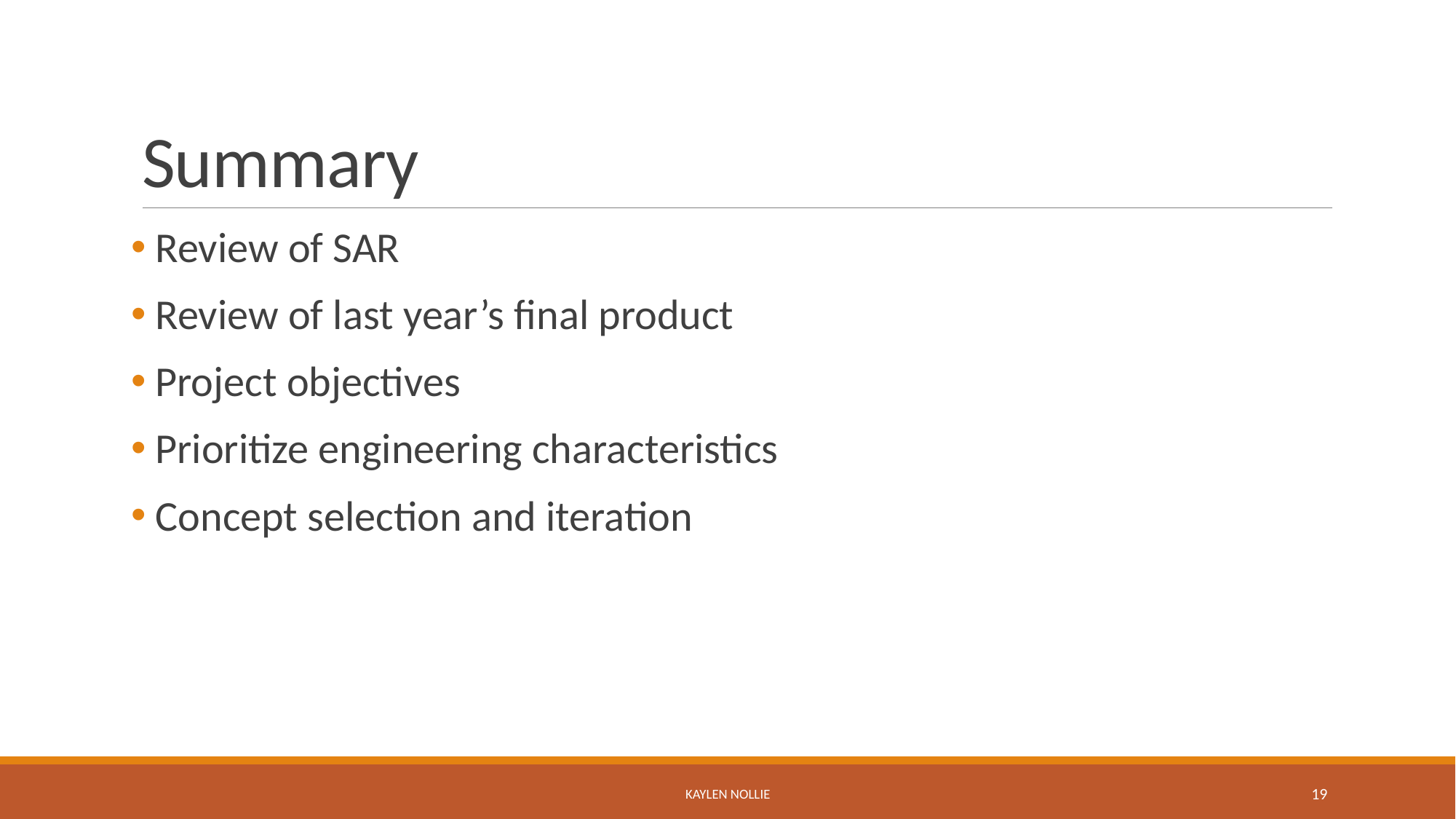

# Summary
 Review of SAR
 Review of last year’s final product
 Project objectives
 Prioritize engineering characteristics
 Concept selection and iteration

Kaylen nollie
19